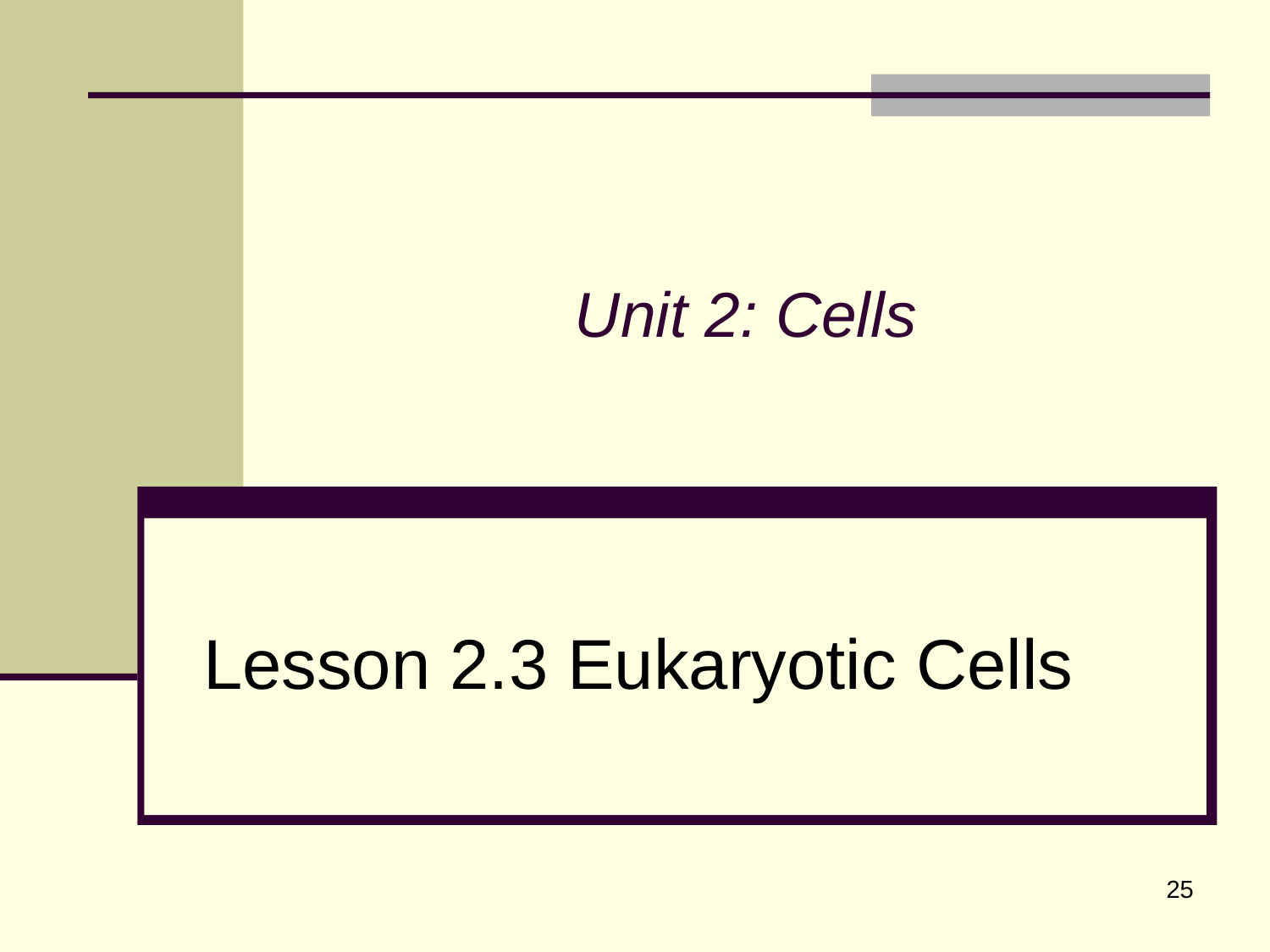

# Unit 2: Cells
Lesson 2.3 Eukaryotic Cells
25